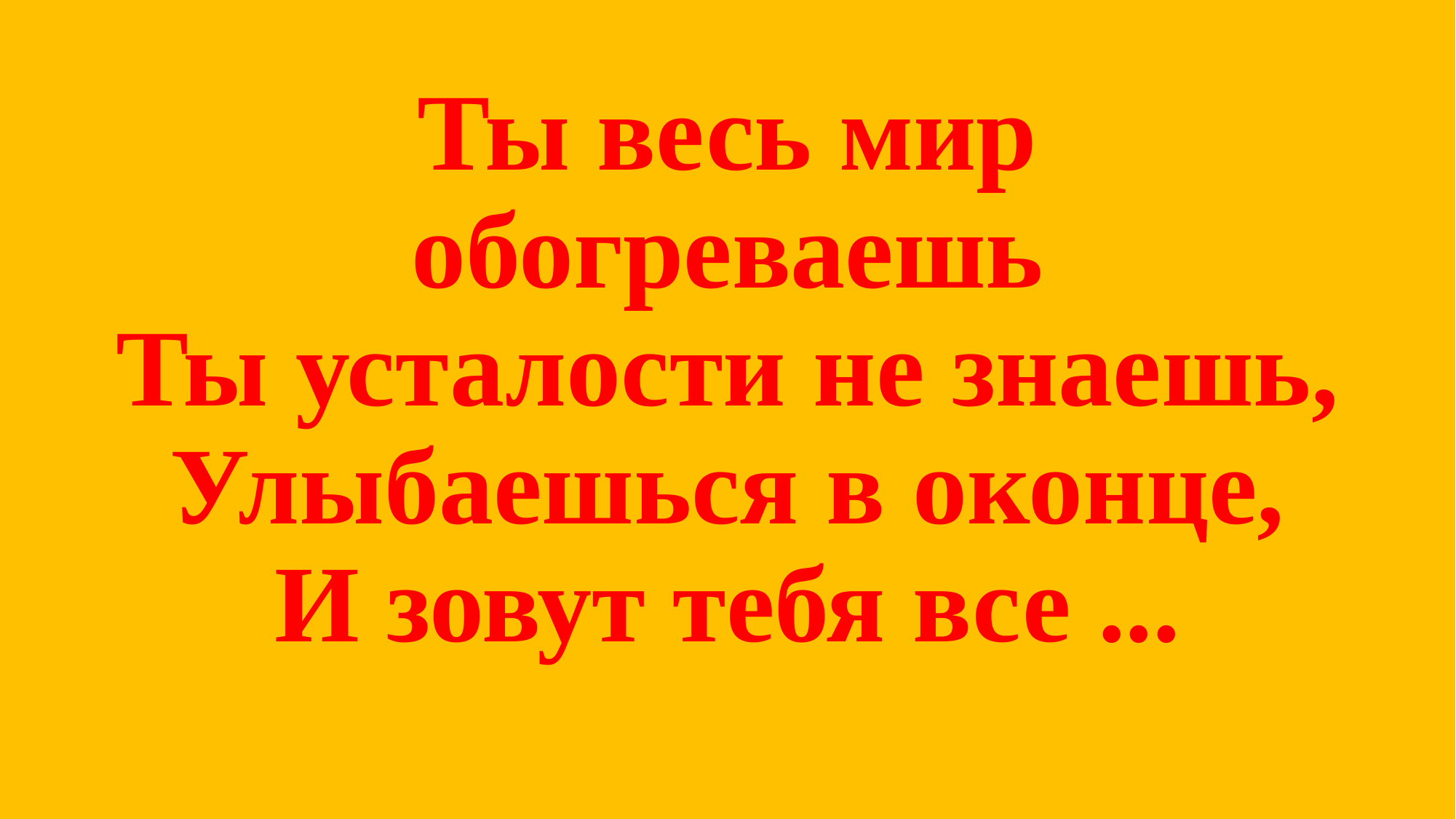

# Ты весь мир обогреваешь Ты усталости не знаешь, Улыбаешься в оконце, И зовут тебя все ...